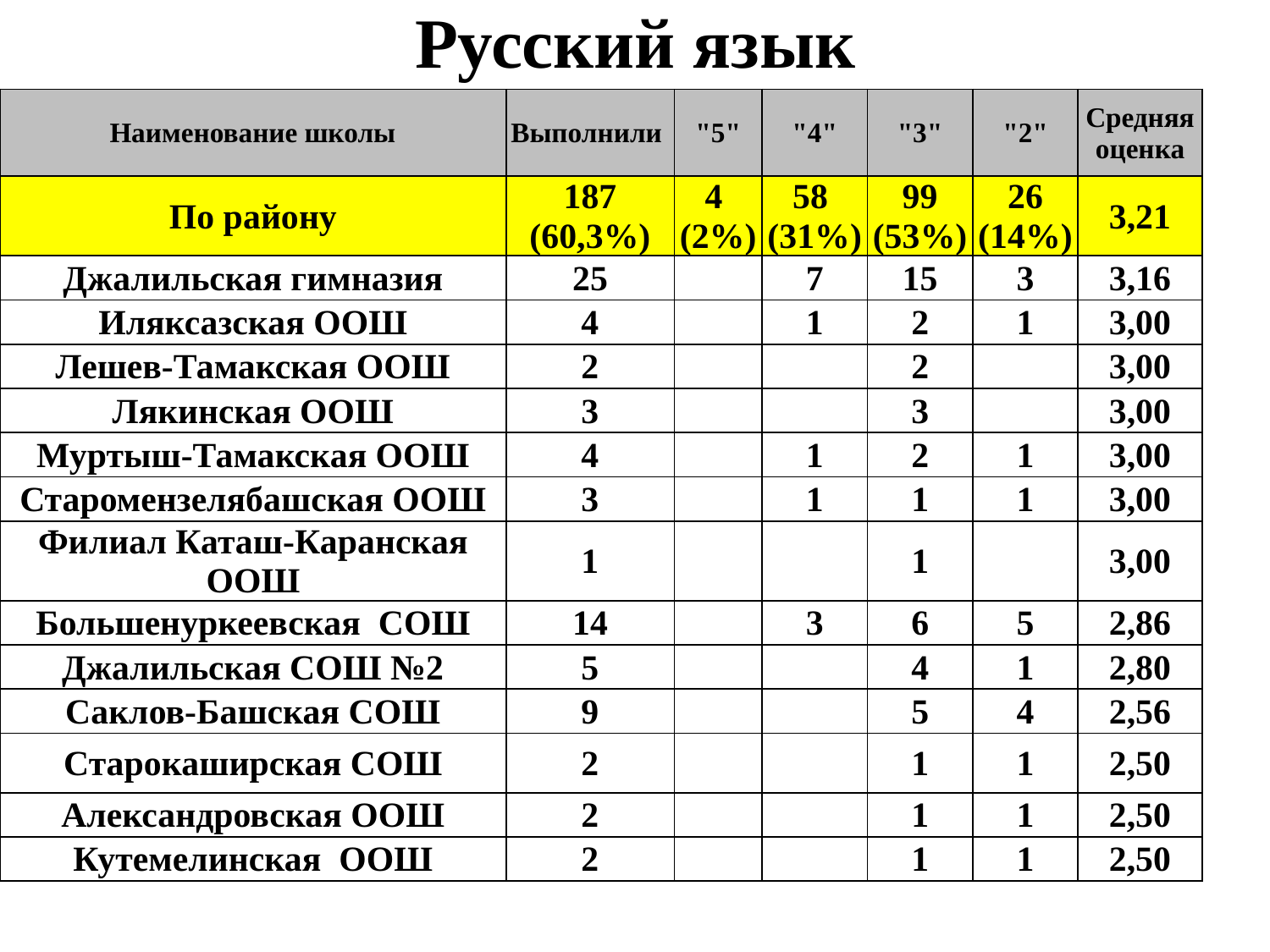

# Русский язык
| Наименование школы | Выполнили | "5" | "4" | "3" | "2" | Средняя оценка |
| --- | --- | --- | --- | --- | --- | --- |
| По району | 187 (60,3%) | 4 (2%) | 58 (31%) | 99 (53%) | 26 (14%) | 3,21 |
| Джалильская гимназия | 25 |  | 7 | 15 | 3 | 3,16 |
| Иляксазская ООШ | 4 |  | 1 | 2 | 1 | 3,00 |
| Лешев-Тамакская ООШ | 2 |  |  | 2 |  | 3,00 |
| Лякинская ООШ | 3 |  |  | 3 |  | 3,00 |
| Муртыш-Тамакская ООШ | 4 |  | 1 | 2 | 1 | 3,00 |
| Старомензелябашская ООШ | 3 |  | 1 | 1 | 1 | 3,00 |
| Филиал Каташ-Каранская ООШ | 1 |  |  | 1 |  | 3,00 |
| Большенуркеевская СОШ | 14 |  | 3 | 6 | 5 | 2,86 |
| Джалильская СОШ №2 | 5 |  |  | 4 | 1 | 2,80 |
| Саклов-Башская СОШ | 9 |  |  | 5 | 4 | 2,56 |
| Старокаширская СОШ | 2 |  |  | 1 | 1 | 2,50 |
| Александровская ООШ | 2 |  |  | 1 | 1 | 2,50 |
| Кутемелинская ООШ | 2 |  |  | 1 | 1 | 2,50 |